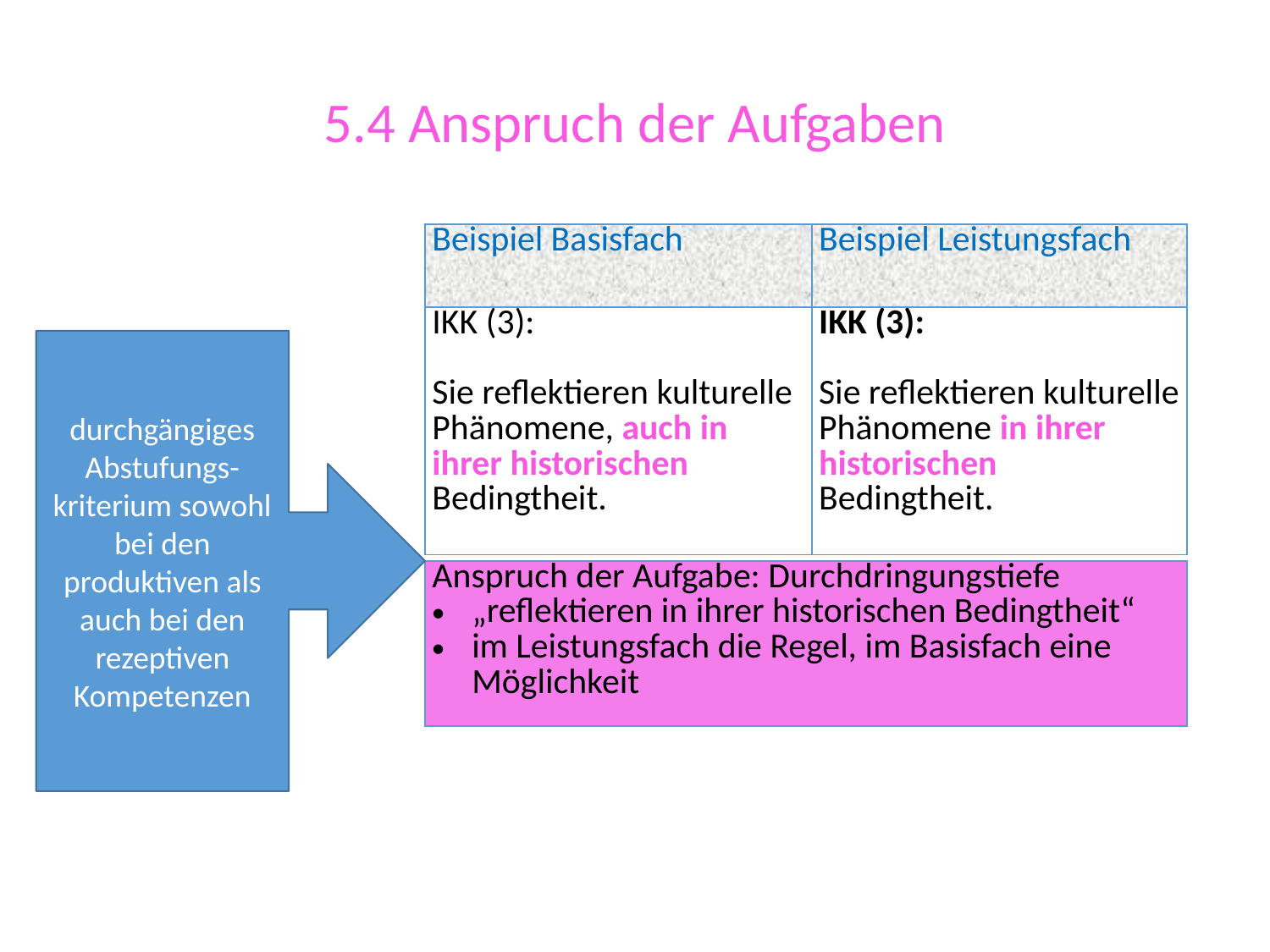

# 5.4 Anspruch der Aufgaben
| Beispiel Basisfach | Beispiel Leistungsfach |
| --- | --- |
| IKK (3): Sie reflektieren kulturelle Phänomene, auch in ihrer historischen Bedingtheit. | IKK (3): Sie reflektieren kulturelle Phänomene in ihrer historischen Bedingtheit. |
durchgängiges Abstufungs-kriterium sowohl bei den produktiven als auch bei den rezeptiven Kompetenzen
| Anspruch der Aufgabe: Durchdringungstiefe „reflektieren in ihrer historischen Bedingtheit“ im Leistungsfach die Regel, im Basisfach eine Möglichkeit |
| --- |